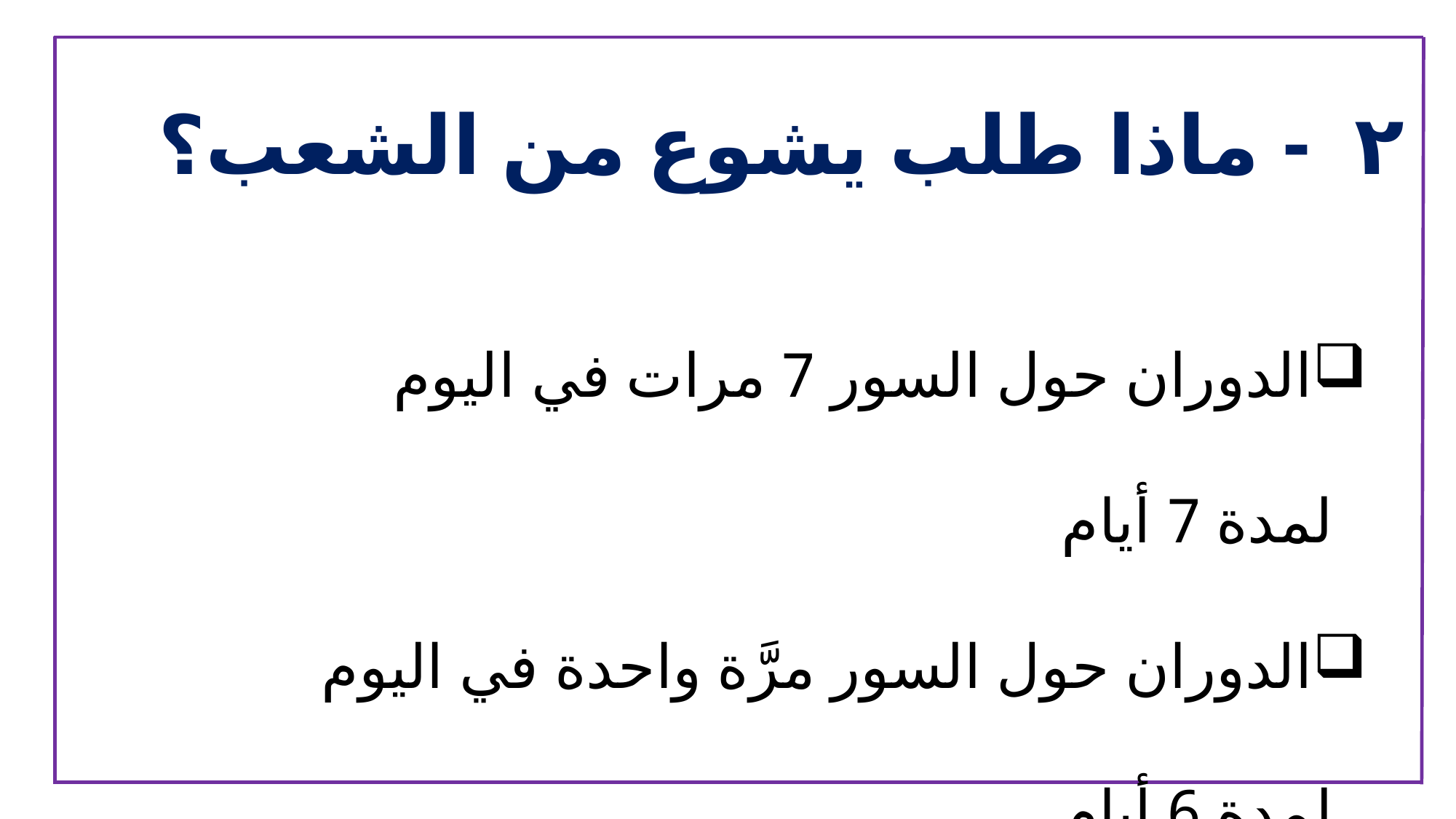

٢  - ماذا طلب يشوع من الشعب؟
الدوران حول السور 7 مرات في اليوم لمدة 7 أيام
الدوران حول السور مرَّة واحدة في اليوم لمدة 6 أيام
الدوران حول السور 7 مرات لمدة 7 أيام